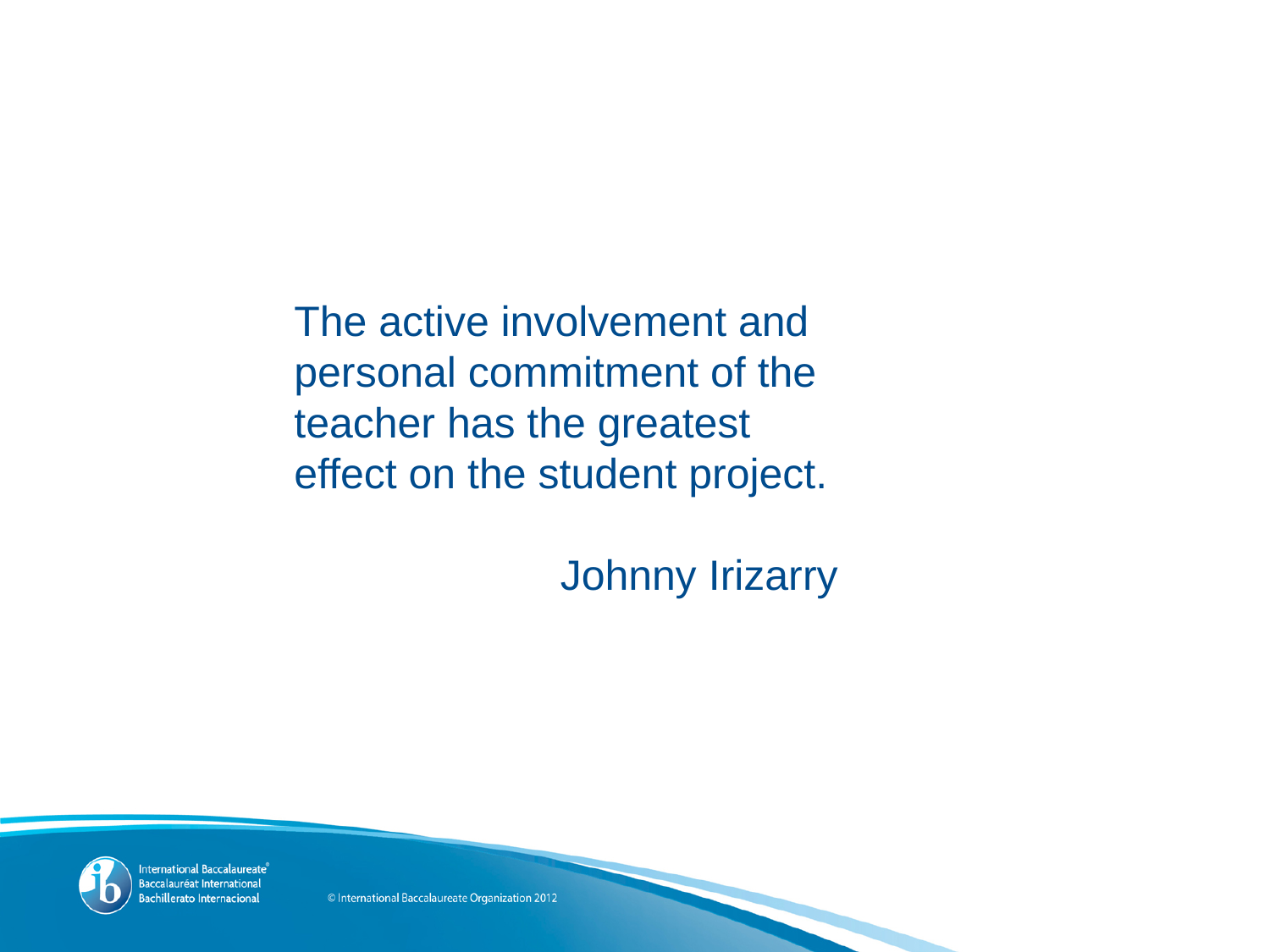

The active involvement and personal commitment of the teacher has the greatest effect on the student project.

Johnny Irizarry